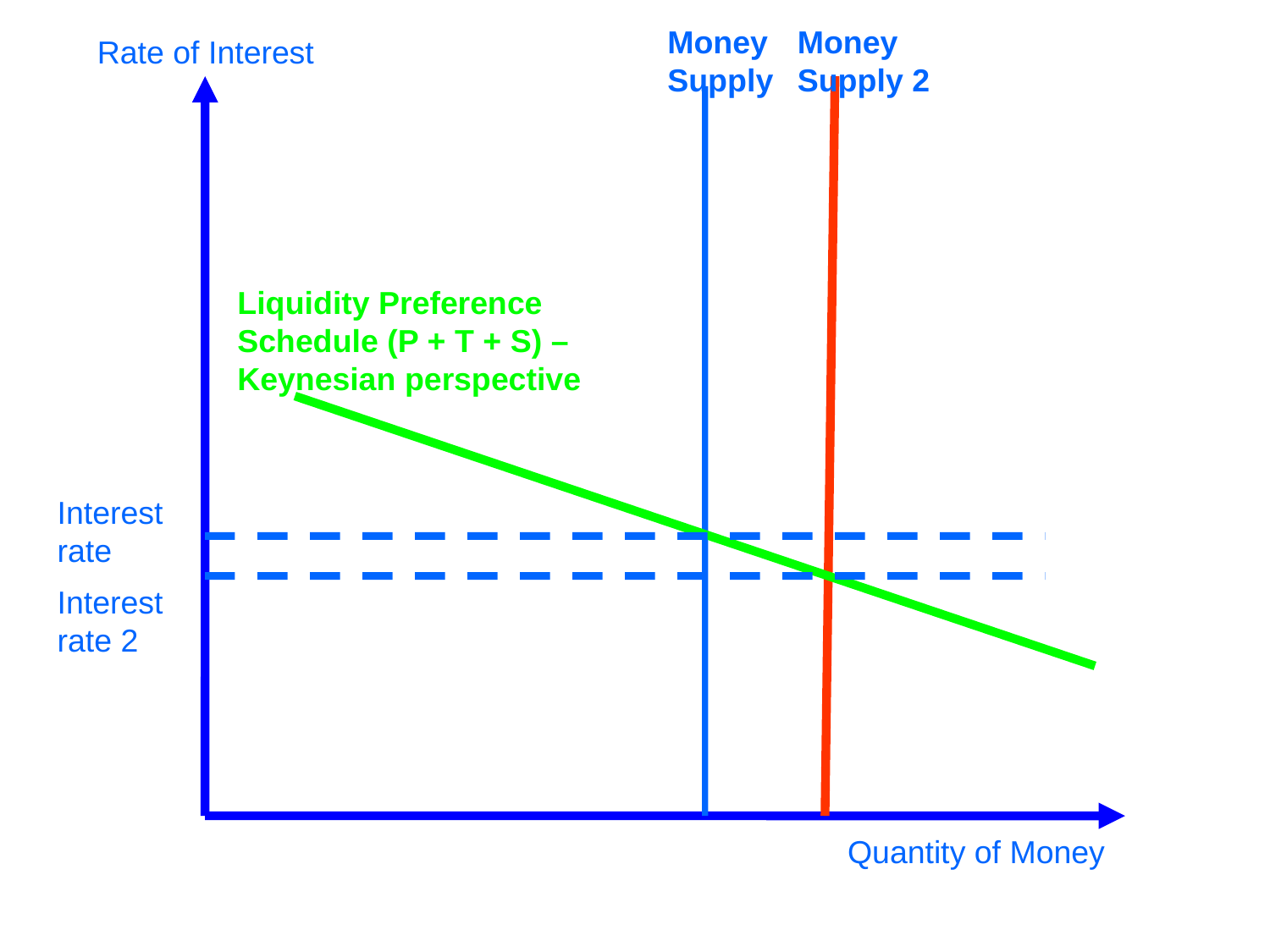

Money Supply
Money Supply 2
Rate of Interest

Liquidity Preference Schedule (P + T + S) – Keynesian perspective

Interest rate

Interest rate 2

Quantity of Money